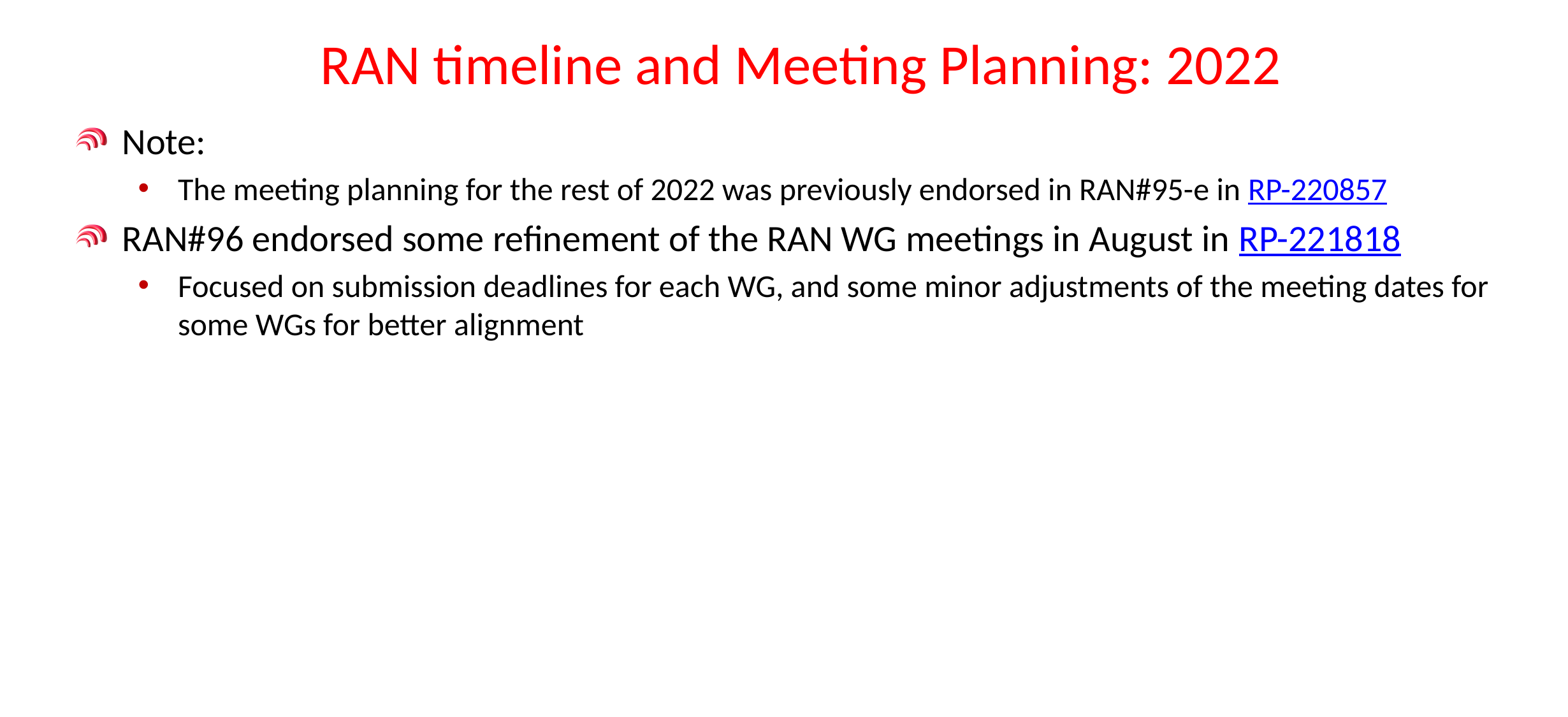

# RAN timeline and Meeting Planning: 2022
Note:
The meeting planning for the rest of 2022 was previously endorsed in RAN#95-e in RP-220857
RAN#96 endorsed some refinement of the RAN WG meetings in August in RP-221818
Focused on submission deadlines for each WG, and some minor adjustments of the meeting dates for some WGs for better alignment